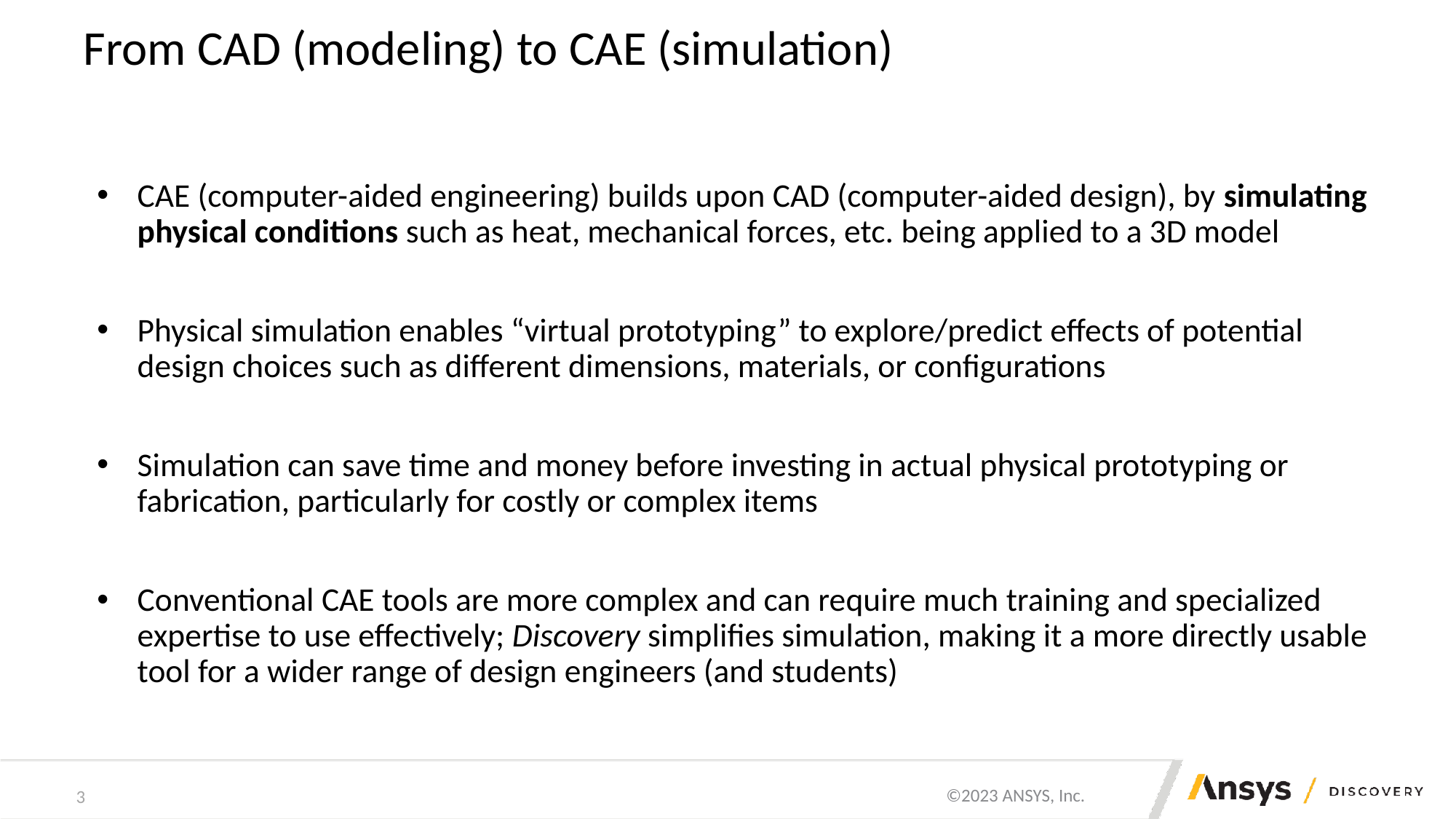

# From CAD (modeling) to CAE (simulation)
CAE (computer-aided engineering) builds upon CAD (computer-aided design), by simulating physical conditions such as heat, mechanical forces, etc. being applied to a 3D model

Physical simulation enables “virtual prototyping” to explore/predict effects of potential design choices such as different dimensions, materials, or configurations

Simulation can save time and money before investing in actual physical prototyping or fabrication, particularly for costly or complex items

Conventional CAE tools are more complex and can require much training and specialized expertise to use effectively; Discovery simplifies simulation, making it a more directly usable tool for a wider range of design engineers (and students)
3